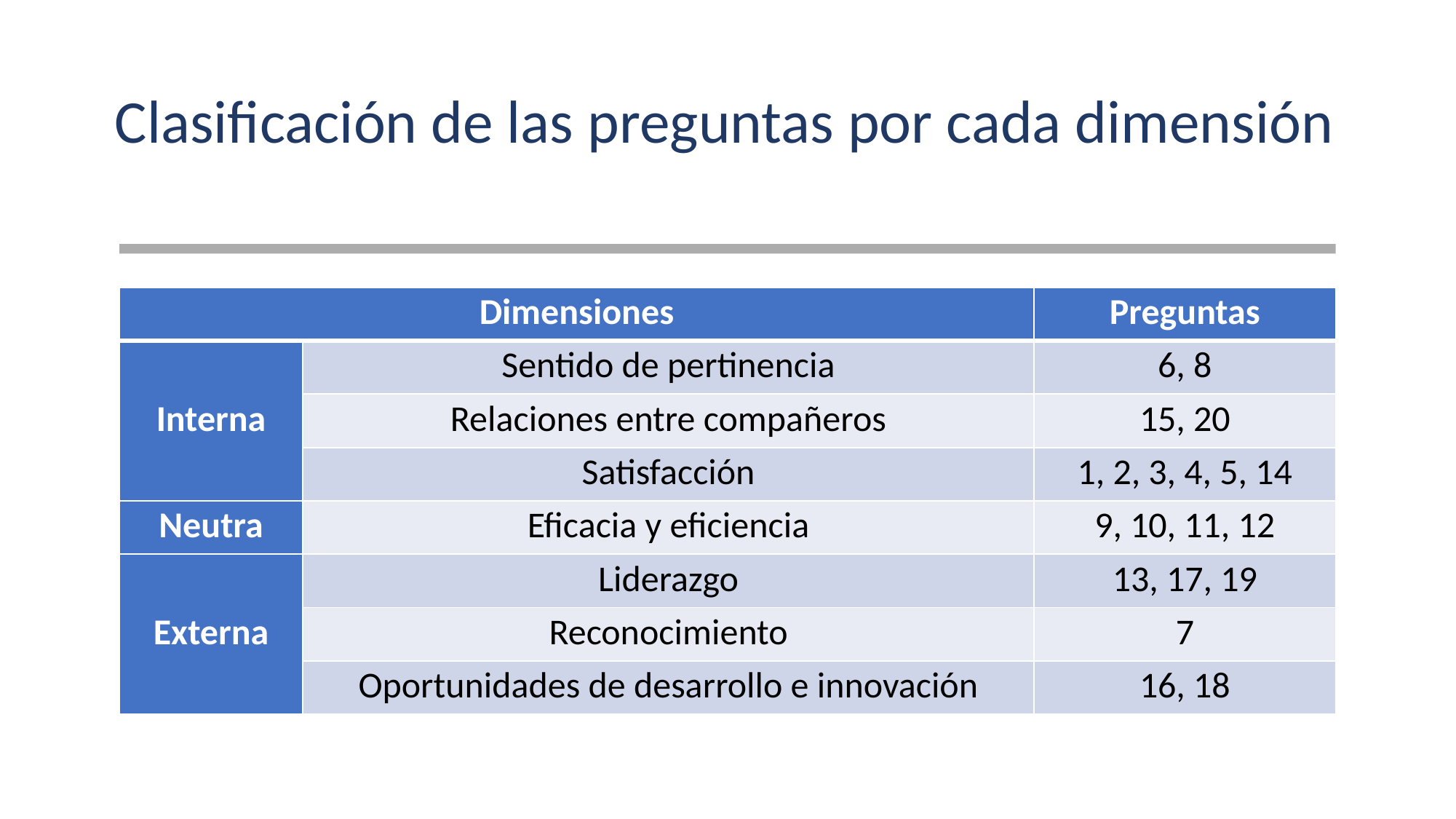

# Clasificación de las preguntas por cada dimensión

| Dimensiones |  | Preguntas |
| --- | --- | --- |
| Interna | Sentido de pertinencia | 6, 8 |
|  | Relaciones entre compañeros | 15, 20 |
|  | Satisfacción | 1, 2, 3, 4, 5, 14 |
| Neutra | Eficacia y eficiencia | 9, 10, 11, 12 |
| Externa | Liderazgo | 13, 17, 19 |
|  | Reconocimiento | 7 |
|  | Oportunidades de desarrollo e innovación | 16, 18 |